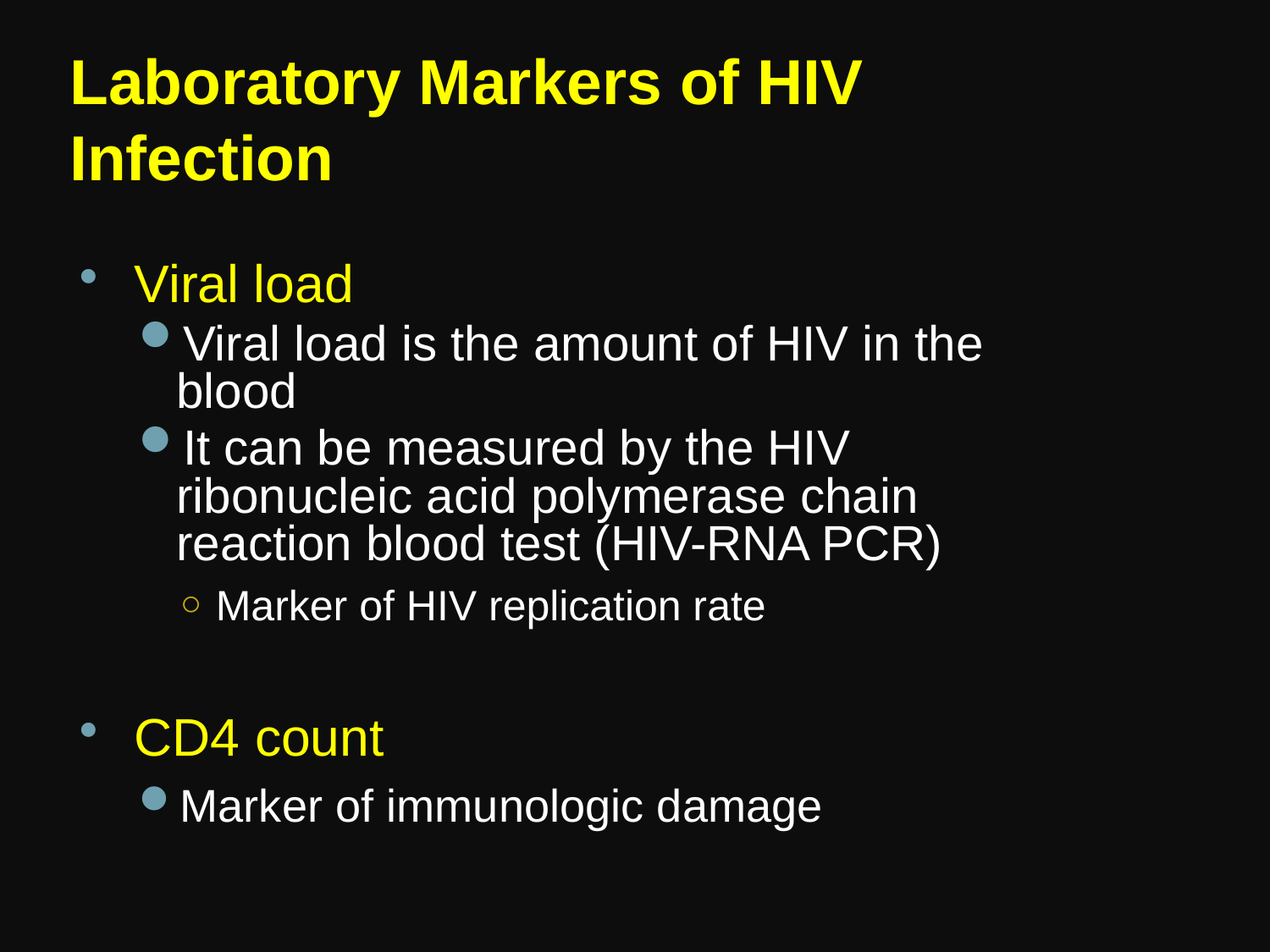

# Laboratory Markers of HIV Infection
Viral load
Viral load is the amount of HIV in the blood
It can be measured by the HIV ribonucleic acid polymerase chain reaction blood test (HIV-RNA PCR)
Marker of HIV replication rate

CD4 count
Marker of immunologic damage